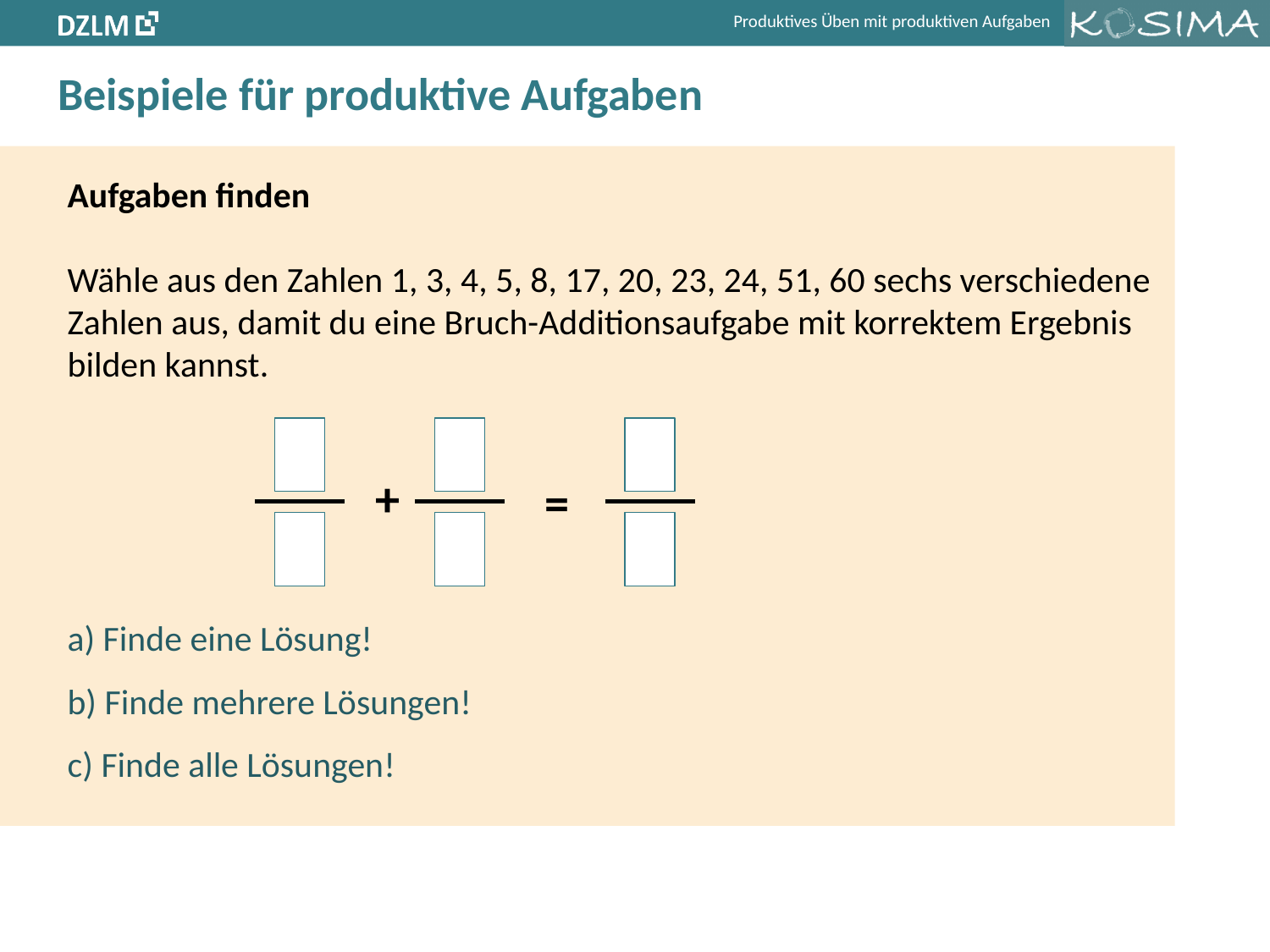

# Beispiele für produktive Aufgaben

Aufgaben finden

Wähle aus den Zahlen 1, 3, 4, 5, 8, 17, 20, 23, 24, 51, 60 sechs verschiedene Zahlen aus, damit du eine Bruch-Additionsaufgabe mit korrektem Ergebnis bilden kannst.

+
=

a) Finde eine Lösung!
b) Finde mehrere Lösungen!
c) Finde alle Lösungen!